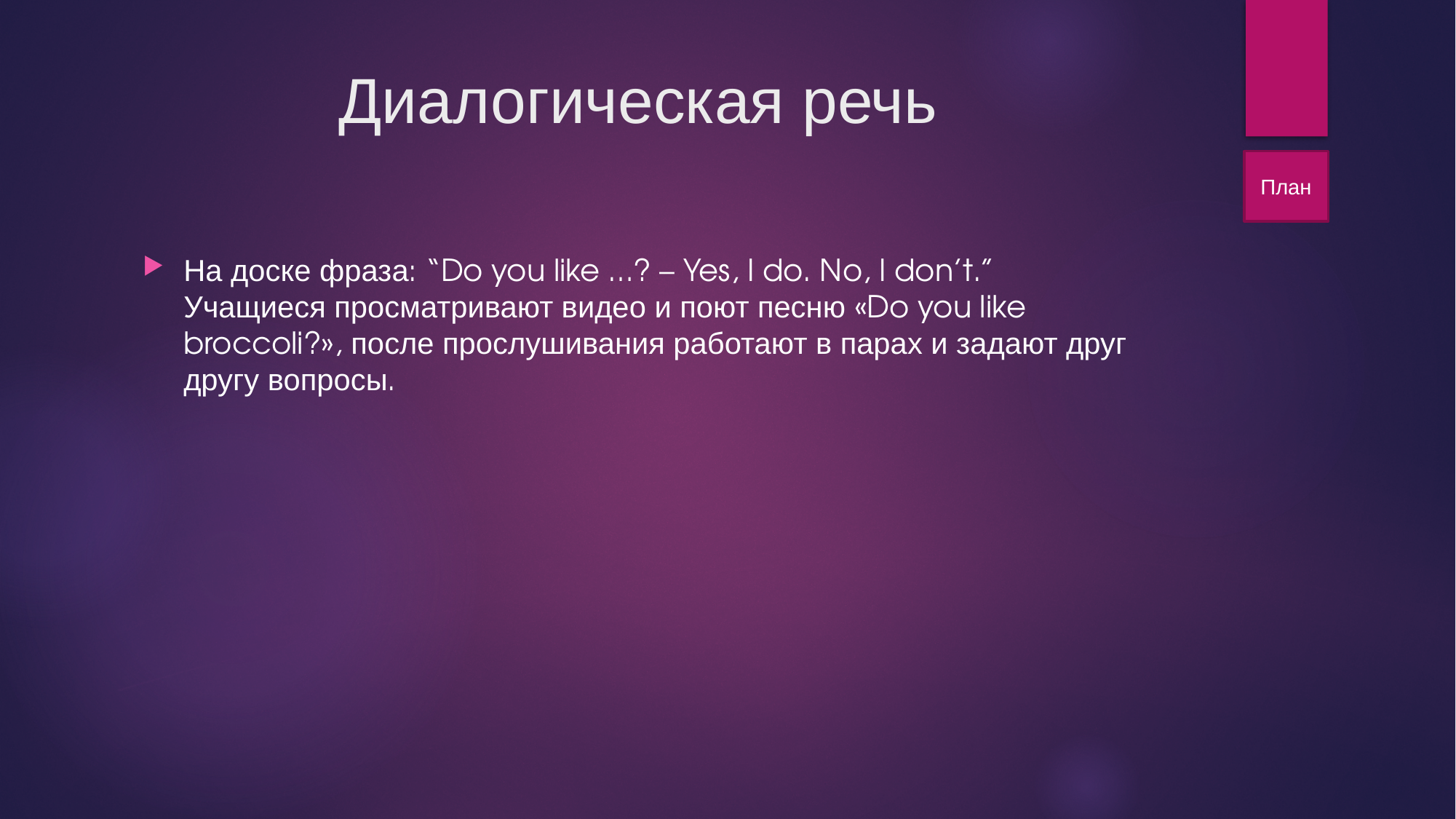

# Диалогическая речь
План
На доске фраза: “Do you like …? – Yes, I do. No, I don’t.”
Учащиеся просматривают видео и поют песню «Do you like broccoli?», после прослушивания работают в парах и задают друг другу вопросы.